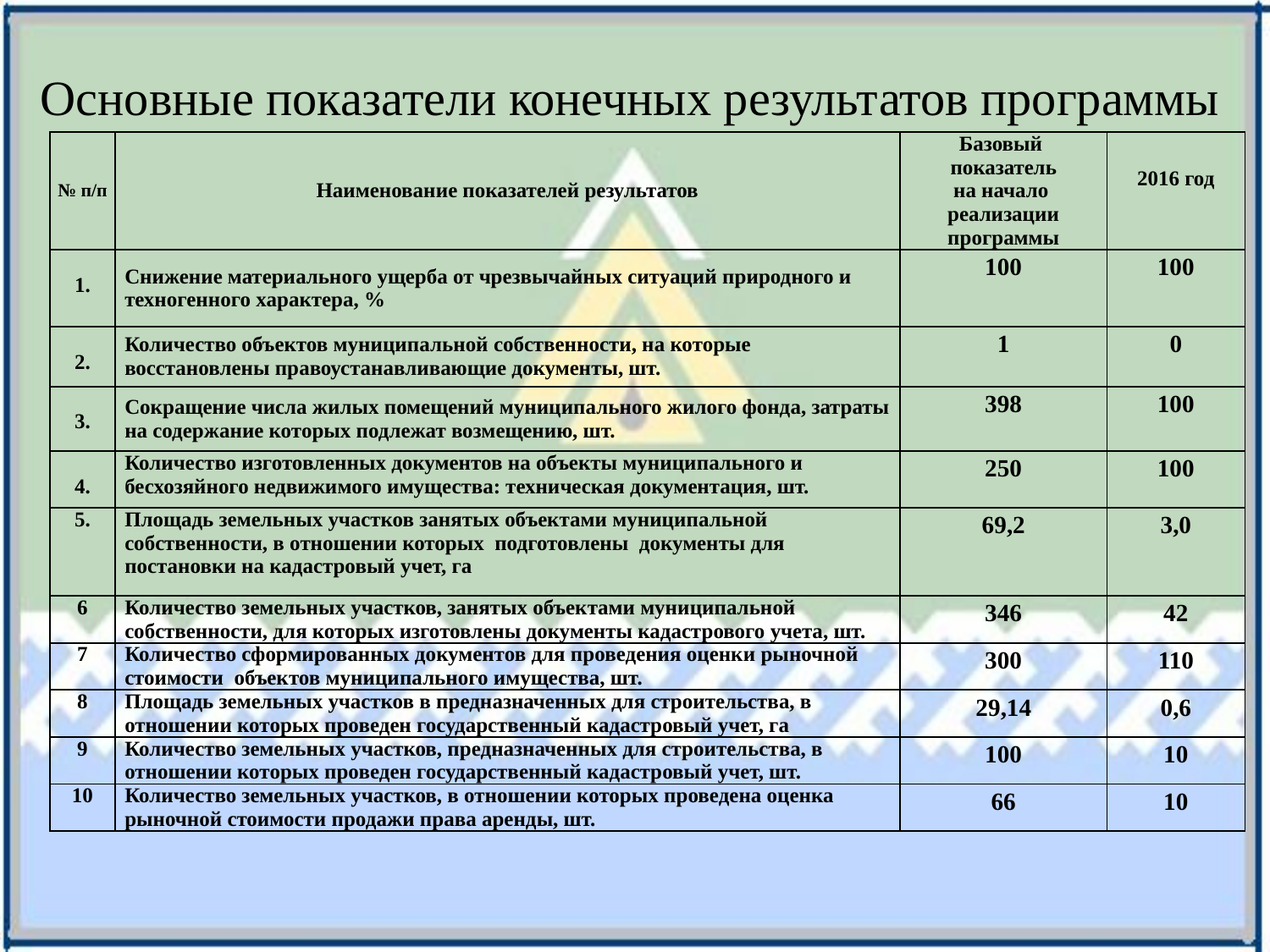

Основные показатели конечных результатов программы
| № п/п | Наименование показателей результатов | Базовый показатель на начало реализации программы | 2016 год |
| --- | --- | --- | --- |
| 1. | Снижение материального ущерба от чрезвычайных ситуаций природного и техногенного характера, % | 100 | 100 |
| 2. | Количество объектов муниципальной собственности, на которые восстановлены правоустанавливающие документы, шт. | 1 | 0 |
| 3. | Сокращение числа жилых помещений муниципального жилого фонда, затраты на содержание которых подлежат возмещению, шт. | 398 | 100 |
| 4. | Количество изготовленных документов на объекты муниципального и бесхозяйного недвижимого имущества: техническая документация, шт. | 250 | 100 |
| 5. | Площадь земельных участков занятых объектами муниципальной собственности, в отношении которых подготовлены документы для постановки на кадастровый учет, га | 69,2 | 3,0 |
| 6 | Количество земельных участков, занятых объектами муниципальной собственности, для которых изготовлены документы кадастрового учета, шт. | 346 | 42 |
| 7 | Количество сформированных документов для проведения оценки рыночной стоимости объектов муниципального имущества, шт. | 300 | 110 |
| 8 | Площадь земельных участков в предназначенных для строительства, в отношении которых проведен государственный кадастровый учет, га | 29,14 | 0,6 |
| 9 | Количество земельных участков, предназначенных для строительства, в отношении которых проведен государственный кадастровый учет, шт. | 100 | 10 |
| 10 | Количество земельных участков, в отношении которых проведена оценка рыночной стоимости продажи права аренды, шт. | 66 | 10 |